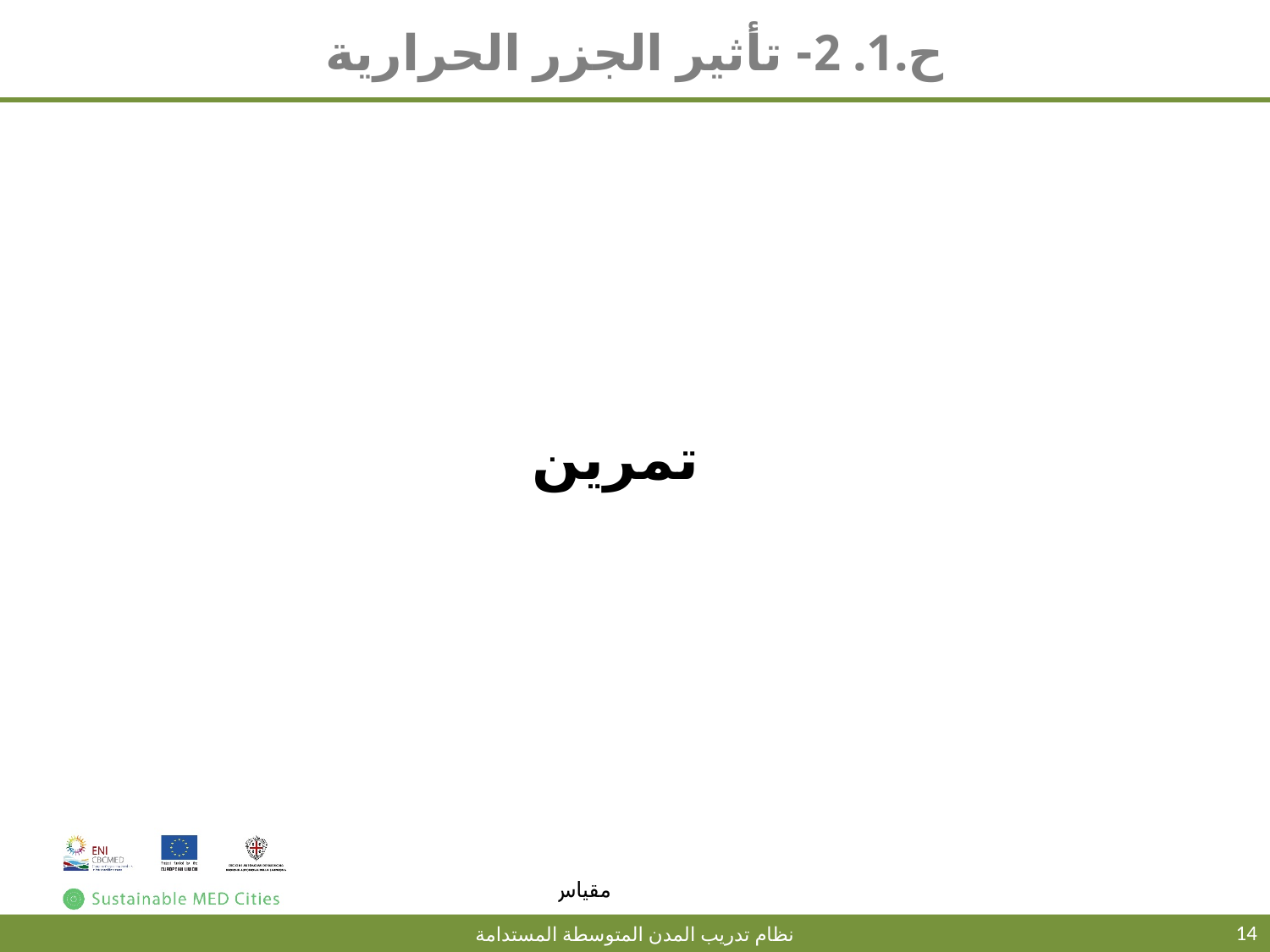

# ح.1. 2- تأثير الجزر الحرارية

تمرين

14